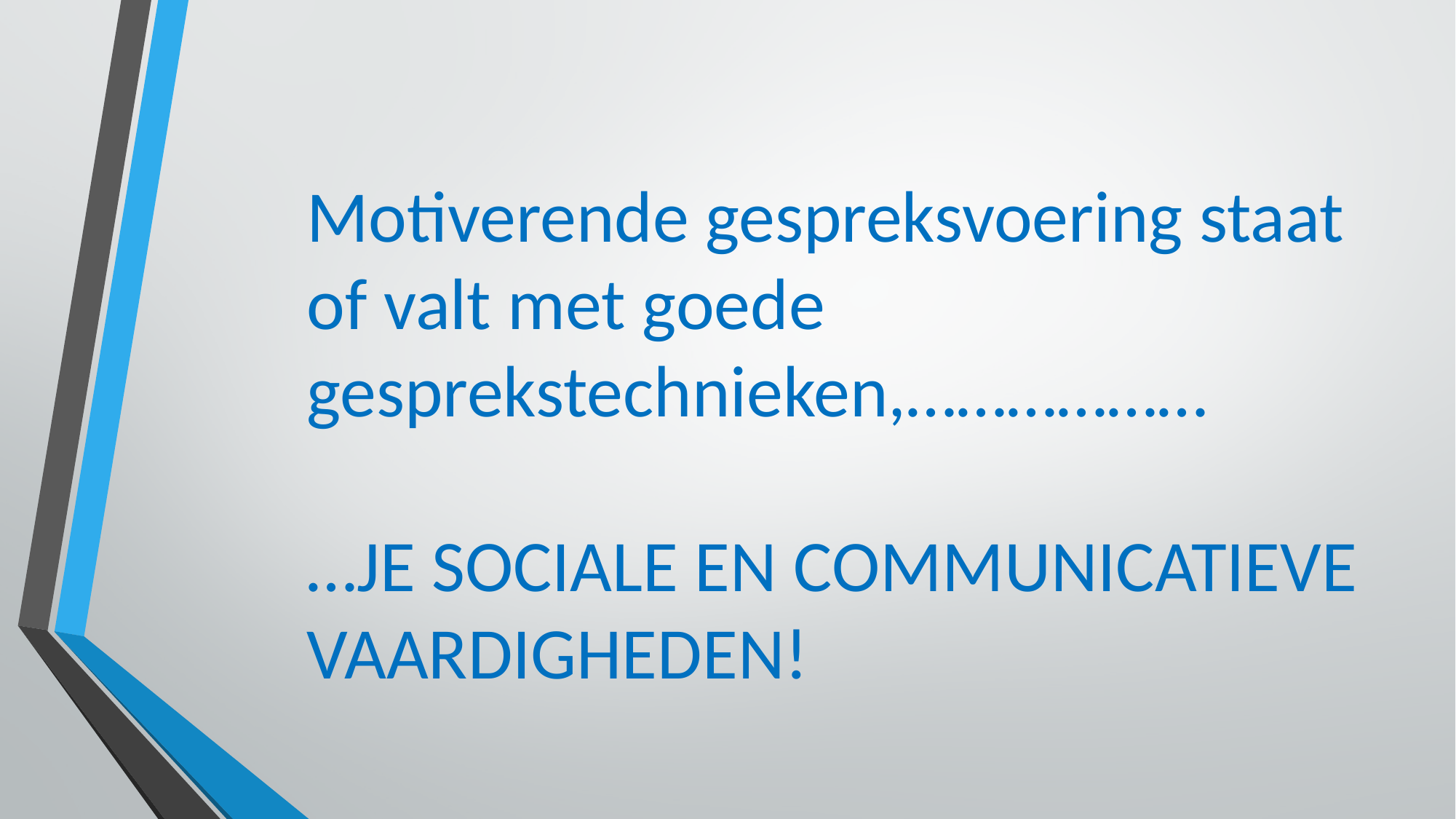

Motiverende gespreksvoering staat of valt met goede gesprekstechnieken,………………

…JE SOCIALE EN COMMUNICATIEVE VAARDIGHEDEN!